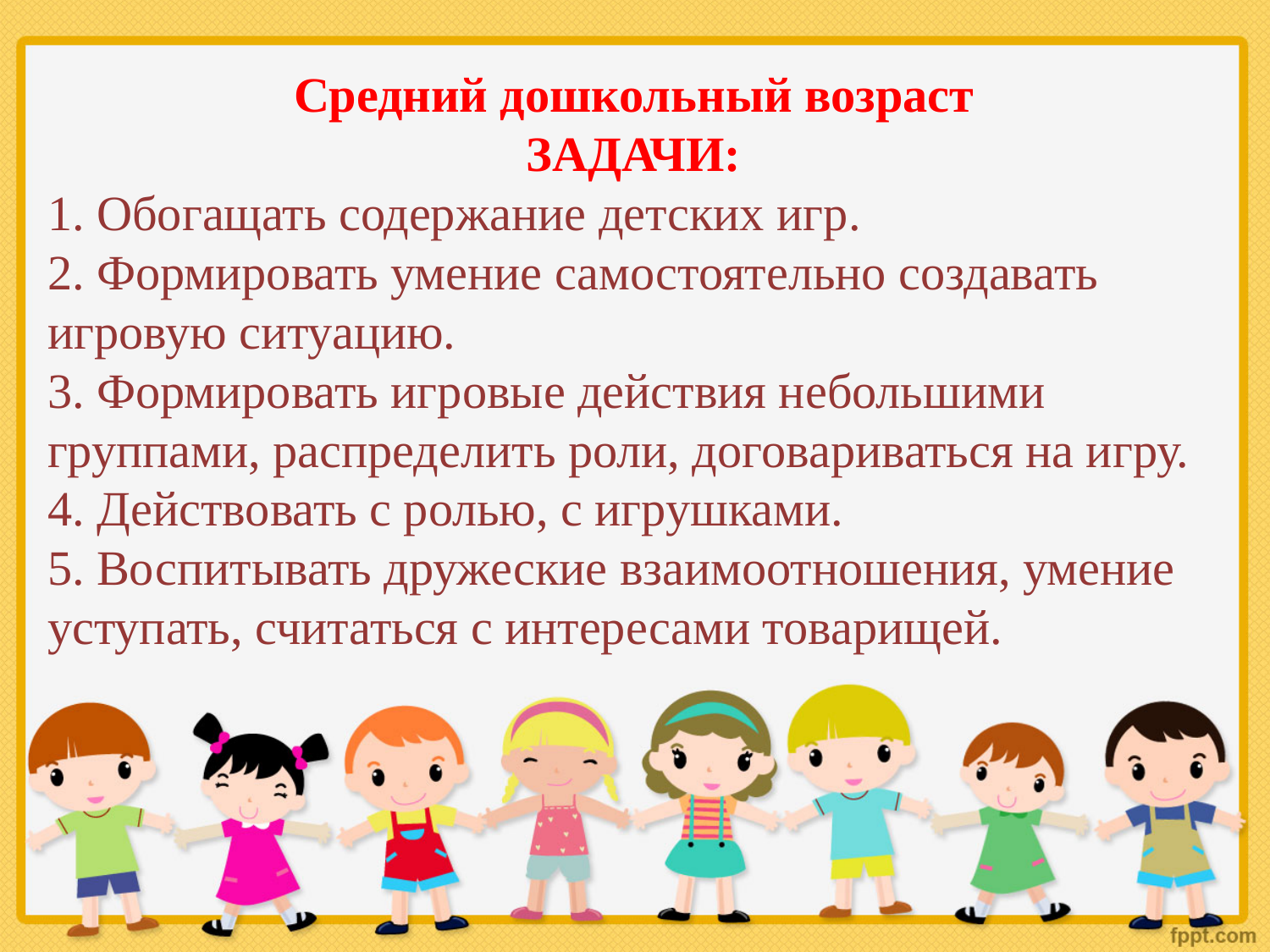

Средний дошкольный возраст
ЗАДАЧИ:
1. Обогащать содержание детских игр.
2. Формировать умение самостоятельно создавать игровую ситуацию.
3. Формировать игровые действия небольшими группами, распределить роли, договариваться на игру.
4. Действовать с ролью, с игрушками.
5. Воспитывать дружеские взаимоотношения, умение уступать, считаться с интересами товарищей.